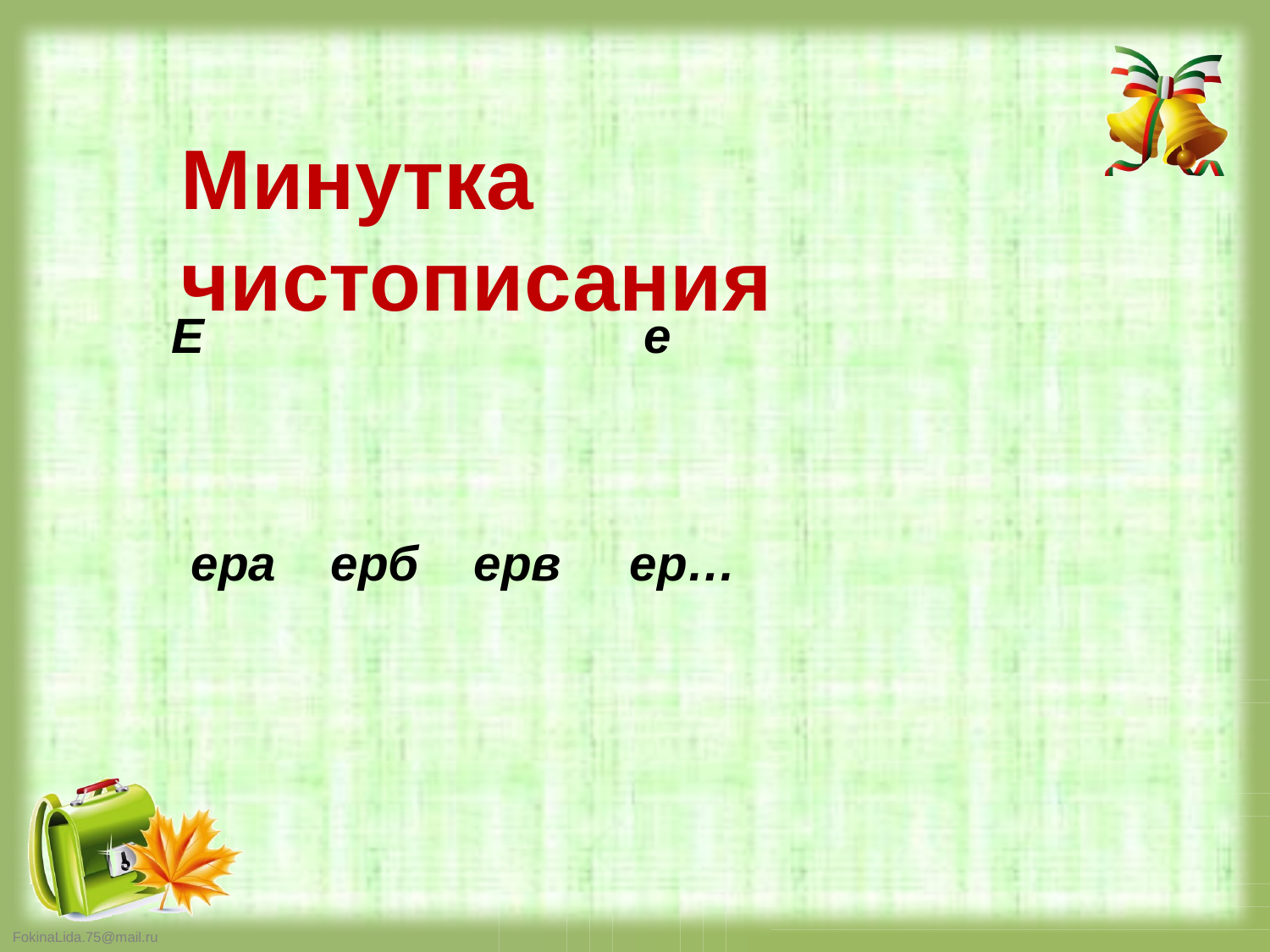

Минутка  чистописания
Е                                е
ера    ерб    ерв     ер…